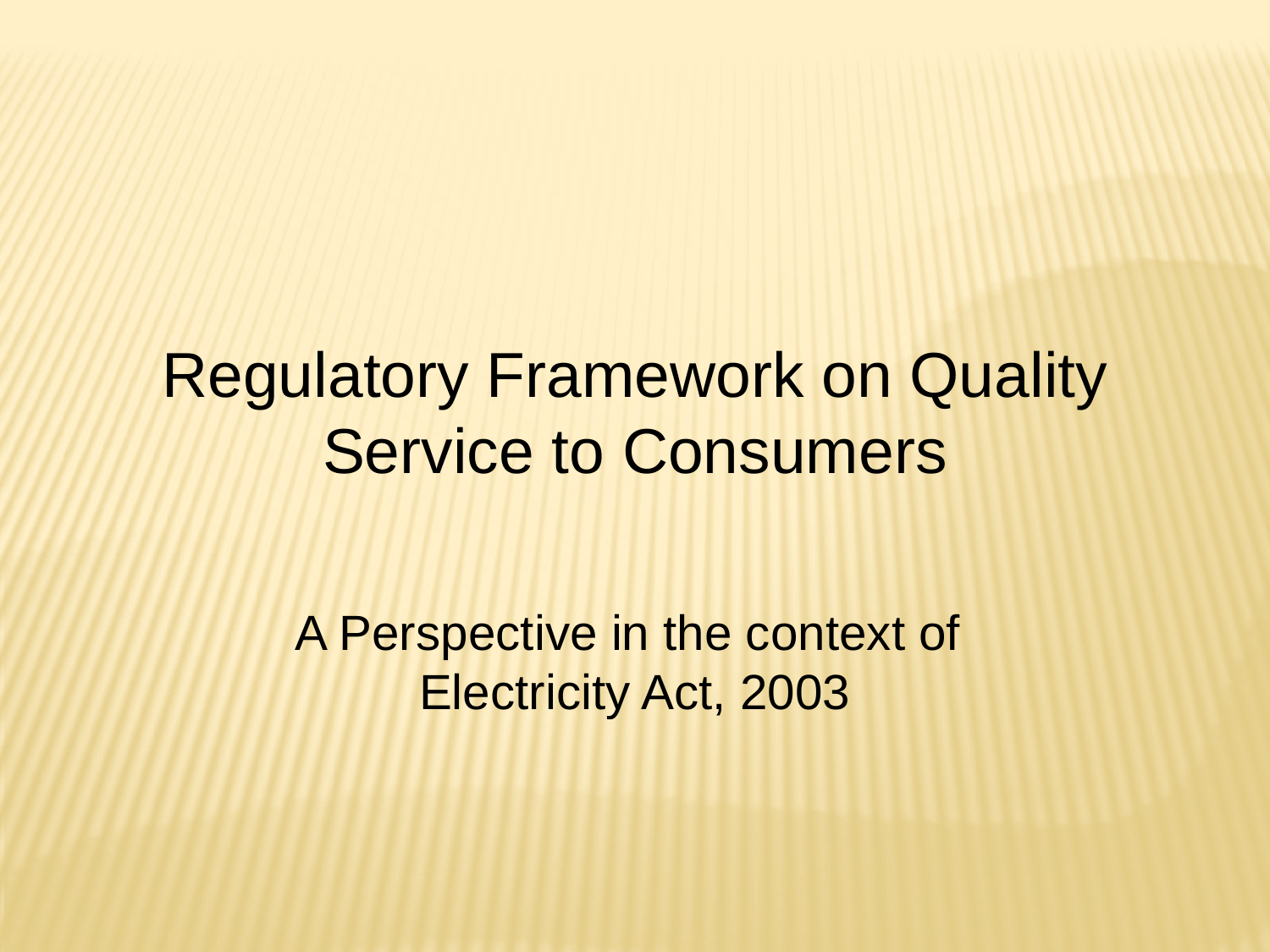

Regulatory Framework on Quality Service to Consumers

A Perspective in the context of
Electricity Act, 2003